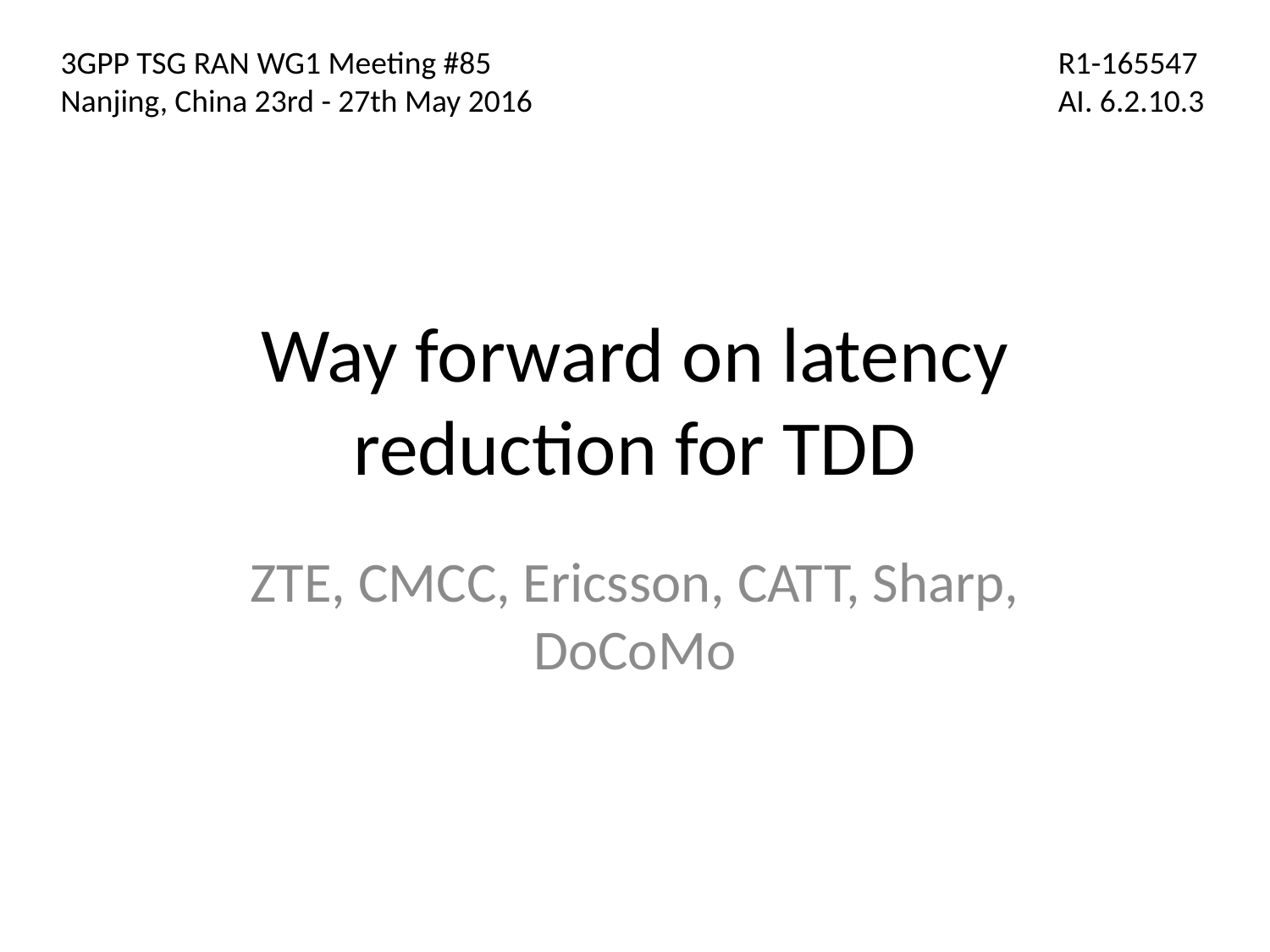

3GPP TSG RAN WG1 Meeting #85
Nanjing, China 23rd - 27th May 2016

R1-165547
AI. 6.2.10.3
# Way forward on latency reduction for TDD
ZTE, CMCC, Ericsson, CATT, Sharp, DoCoMo